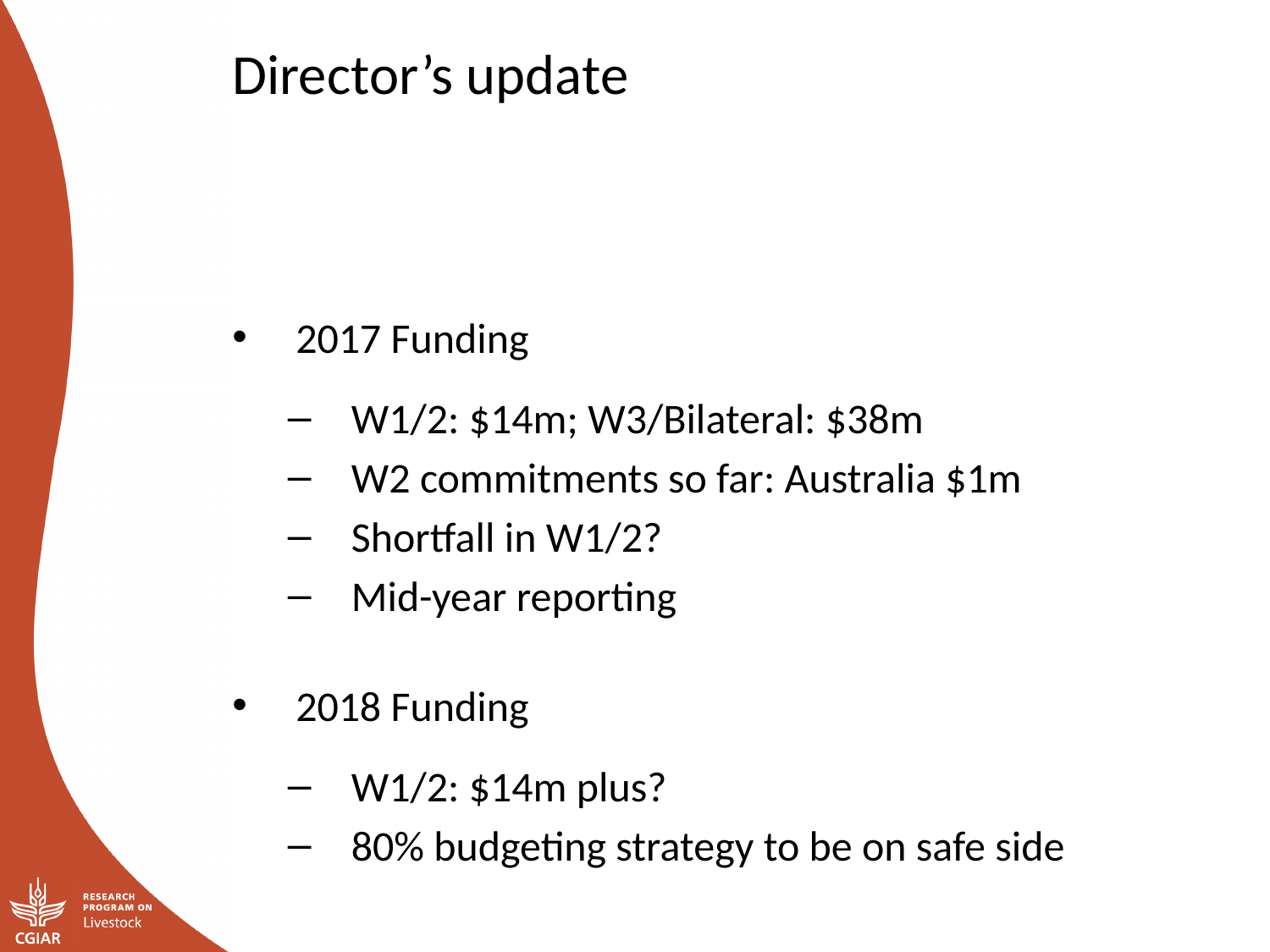

Director’s update

2017 Funding
W1/2: $14m; W3/Bilateral: $38m
W2 commitments so far: Australia $1m
Shortfall in W1/2?
Mid-year reporting
2018 Funding
W1/2: $14m plus?
80% budgeting strategy to be on safe side